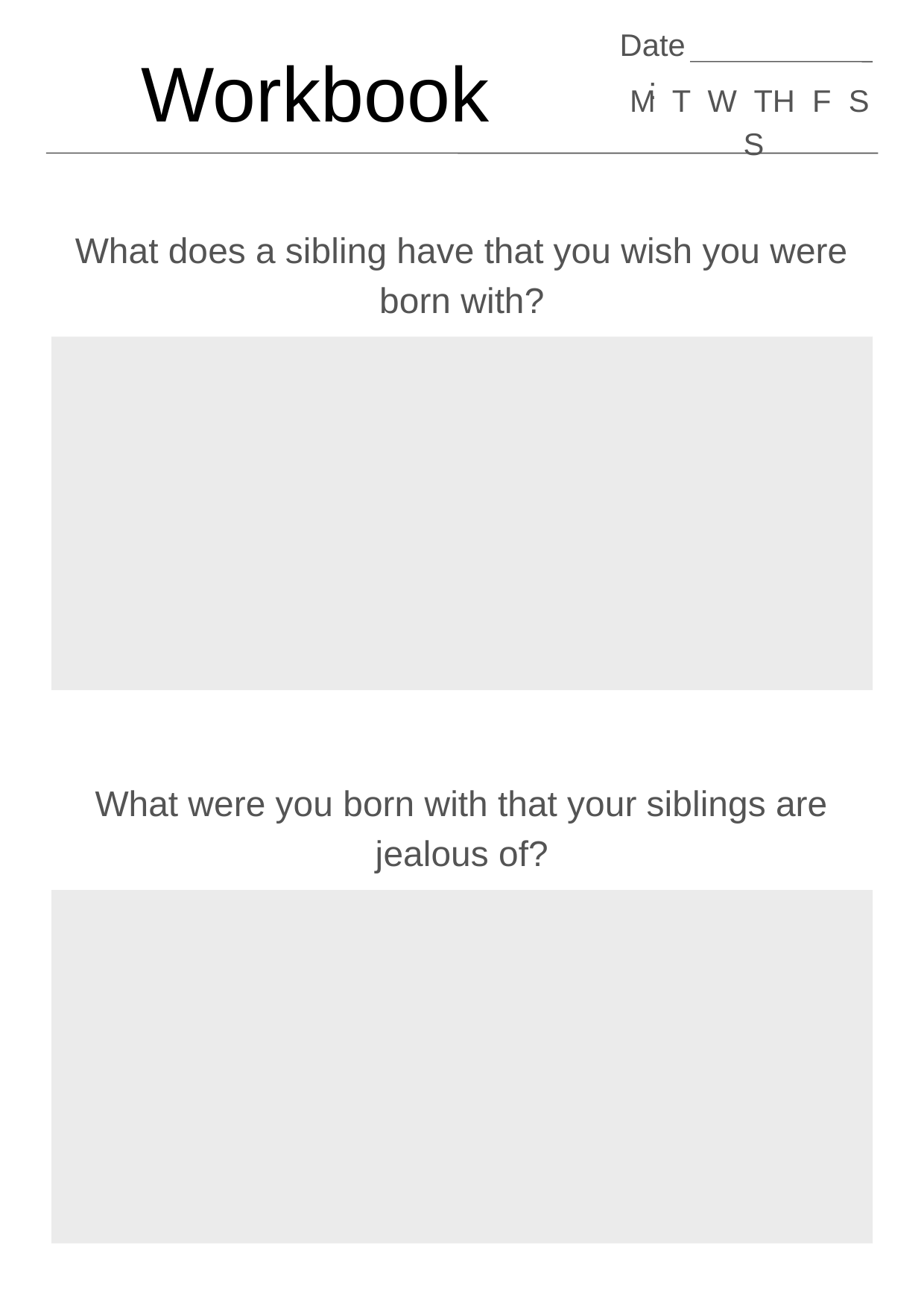

Date:
Workbook

M  T  W  TH  F  S  S

What does a sibling have that you wish you were born with?

What were you born with that your siblings are jealous of?